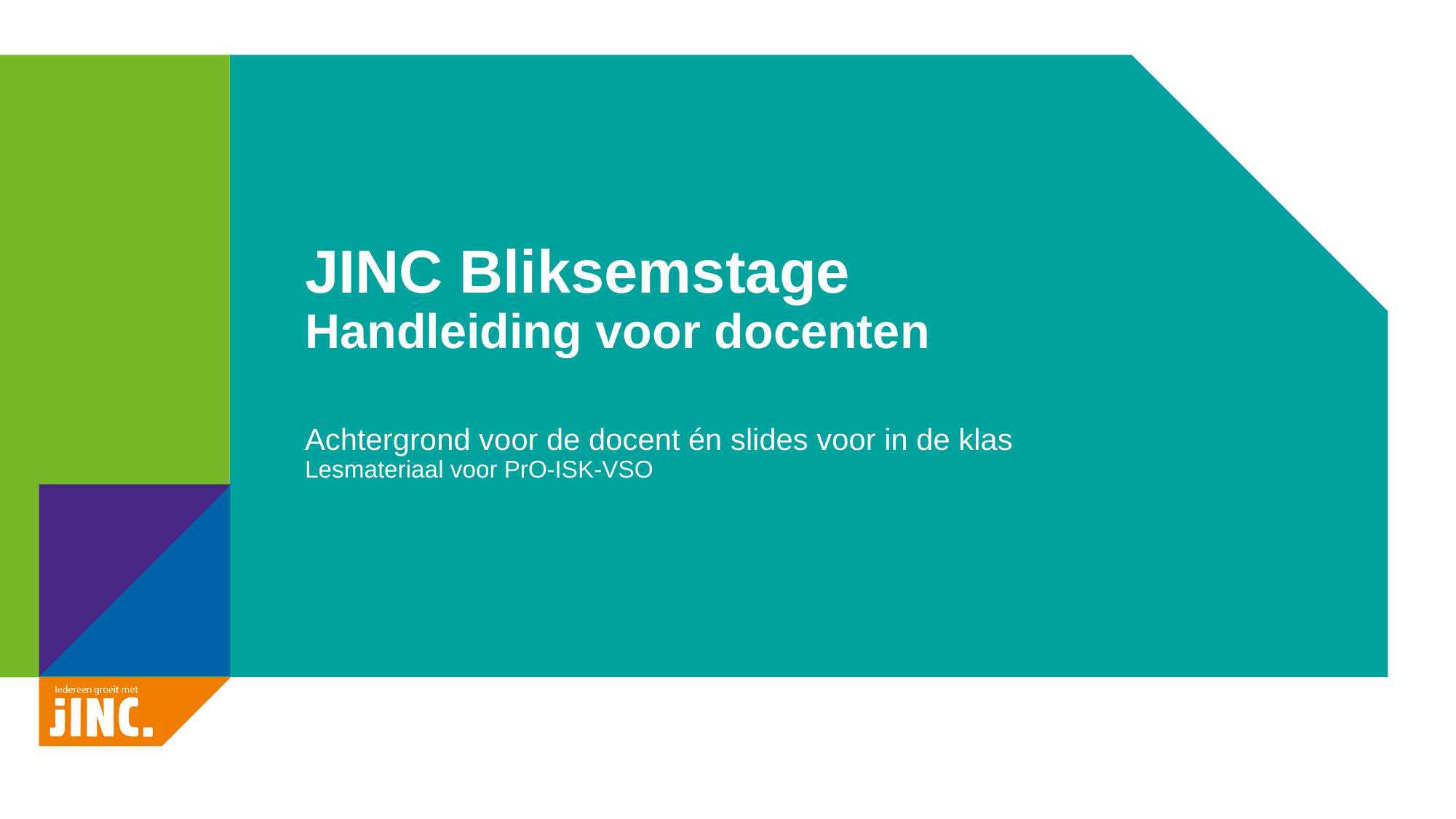

JINC Bliksemstage Handleiding voor docenten
Achtergrond voor de docent én slides voor in de klas
Lesmateriaal voor PrO-ISK-VSO